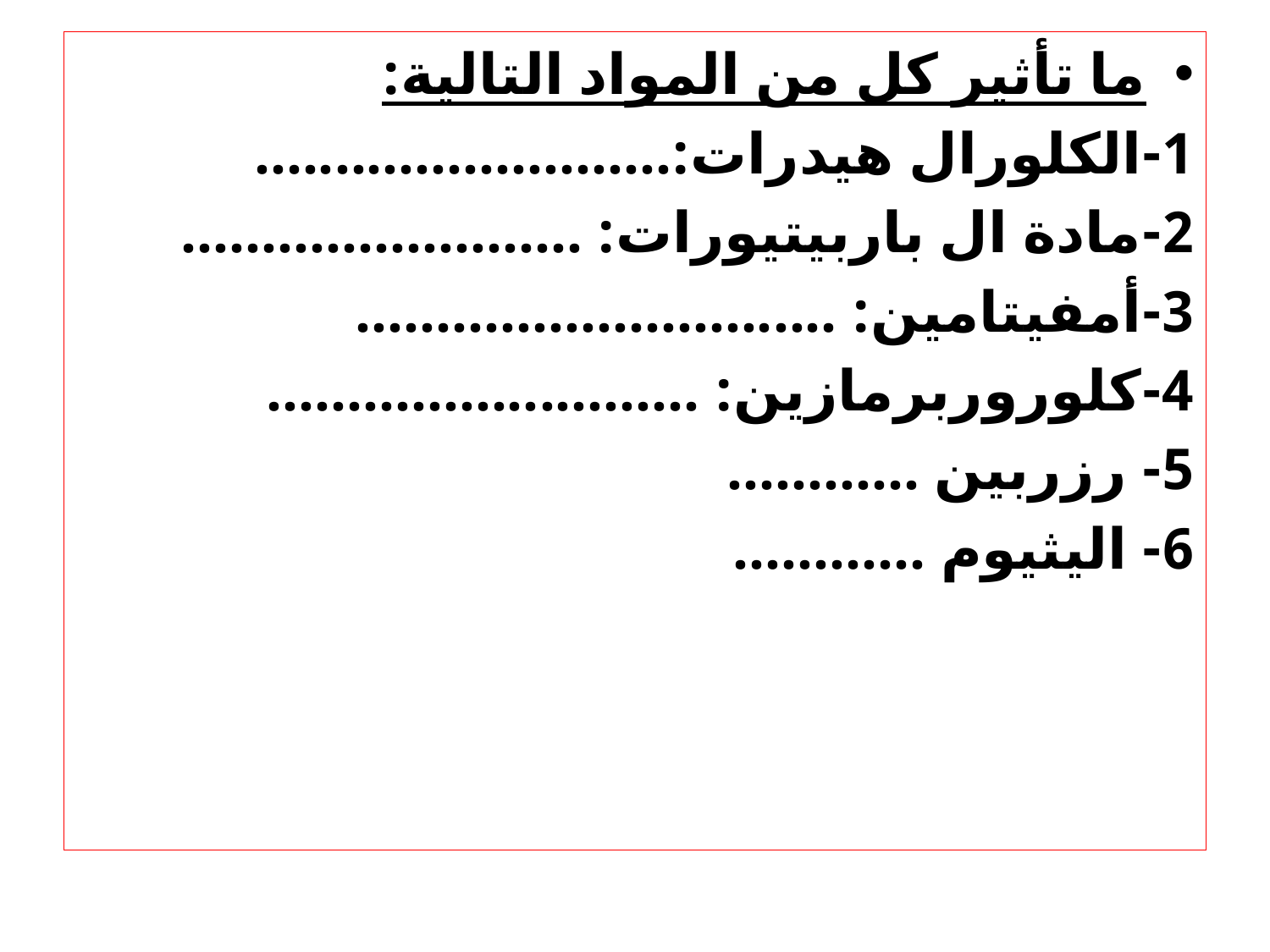

ما تأثير كل من المواد التالية:
1-الكلورال هيدرات:..........................
2-مادة ال باربيتيورات: .........................
3-أمفيتامين: ..............................
4-كلوروربرمازين: ...........................
5- رزربين ............
6- اليثيوم ............